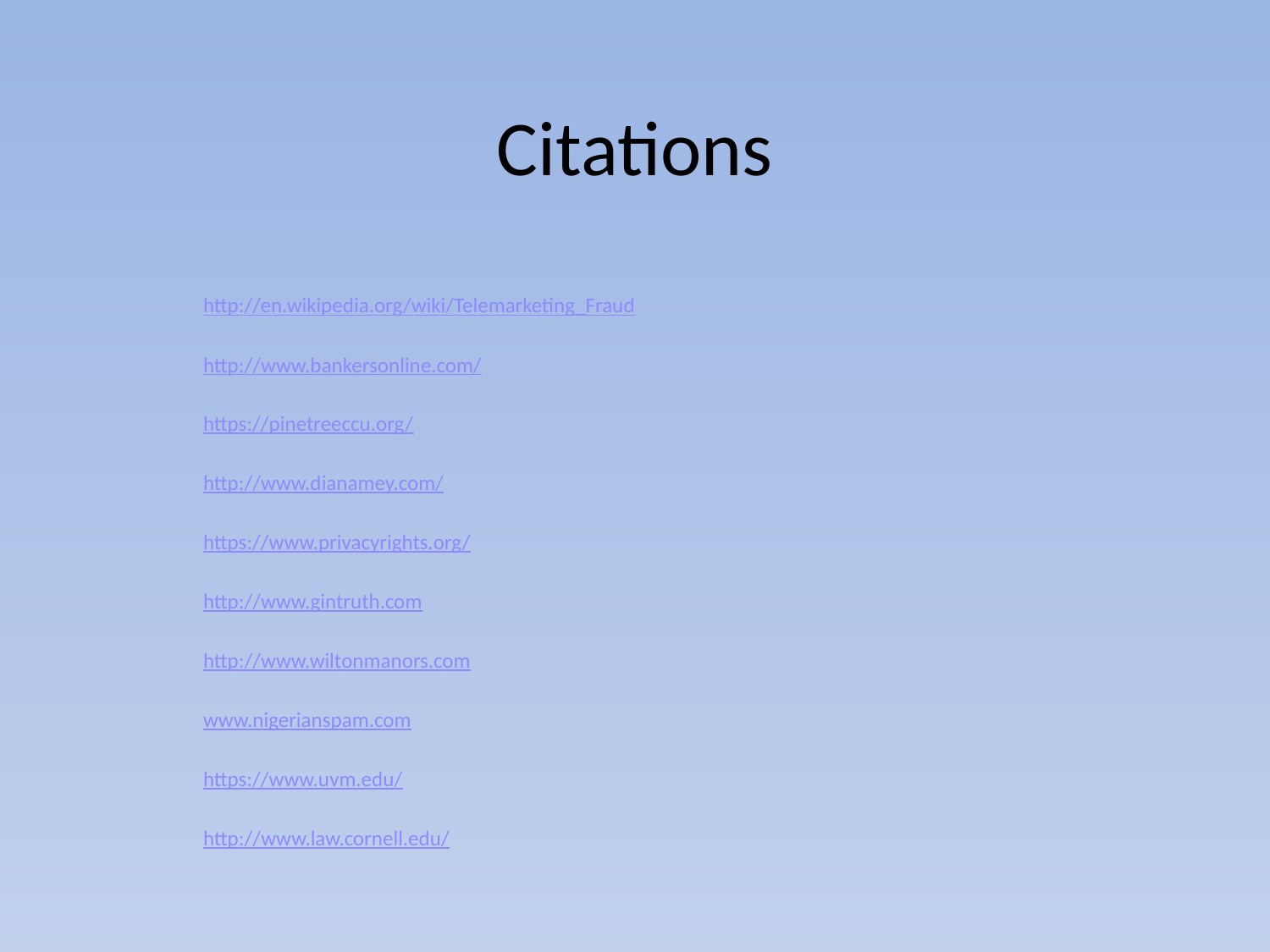

# Citations
http://en.wikipedia.org/wiki/Telemarketing_Fraud

http://www.bankersonline.com/

https://pinetreeccu.org/

http://www.dianamey.com/

https://www.privacyrights.org/

http://www.gintruth.com

http://www.wiltonmanors.com

www.nigerianspam.com

https://www.uvm.edu/

http://www.law.cornell.edu/